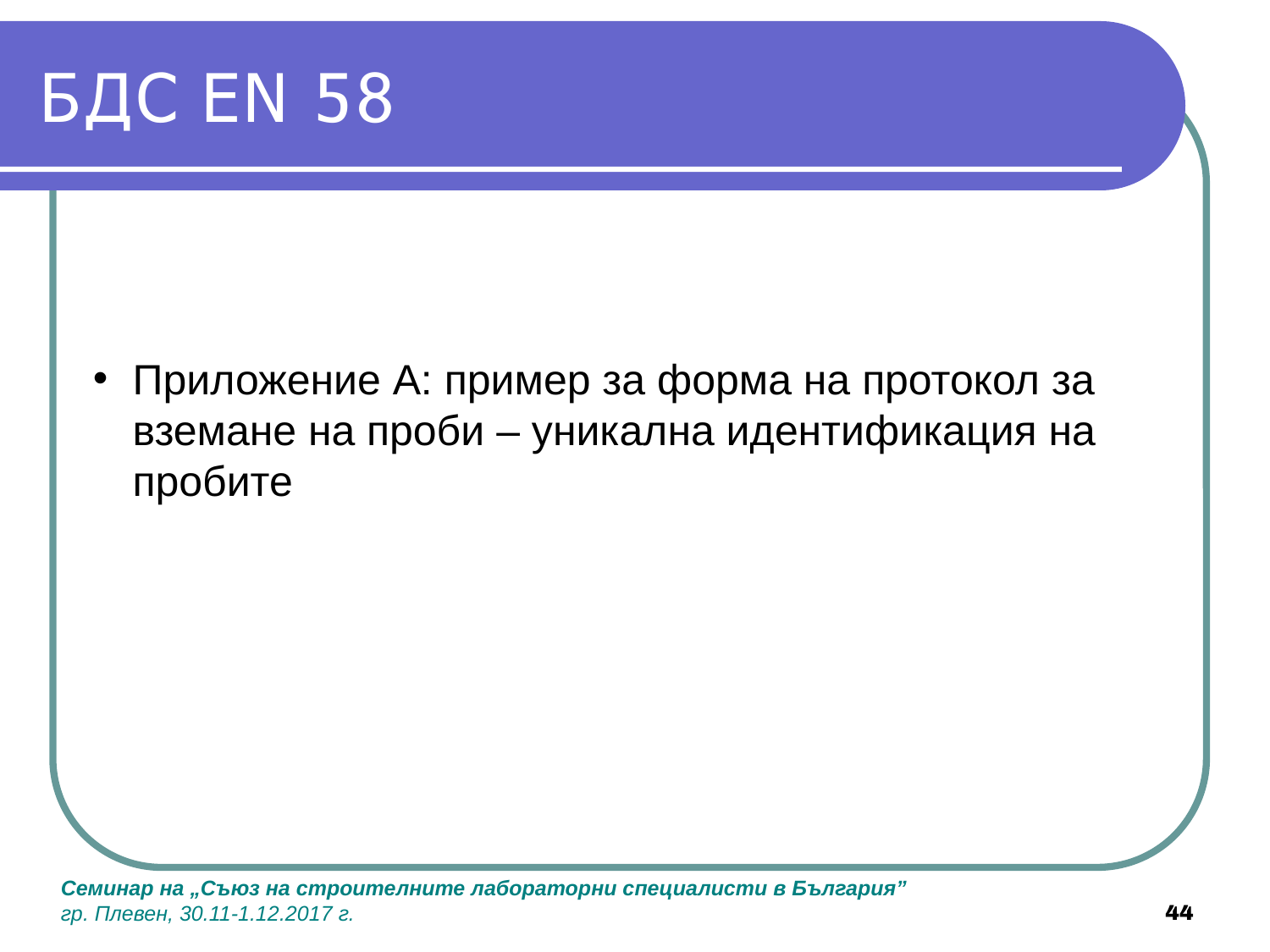

# БДС EN 58
Приложение А: пример за форма на протокол за вземане на проби – уникална идентификация на пробите
44
Семинар на „Съюз на строителните лабораторни специалисти в България”
гр. Плевен, 30.11-1.12.2017 г.